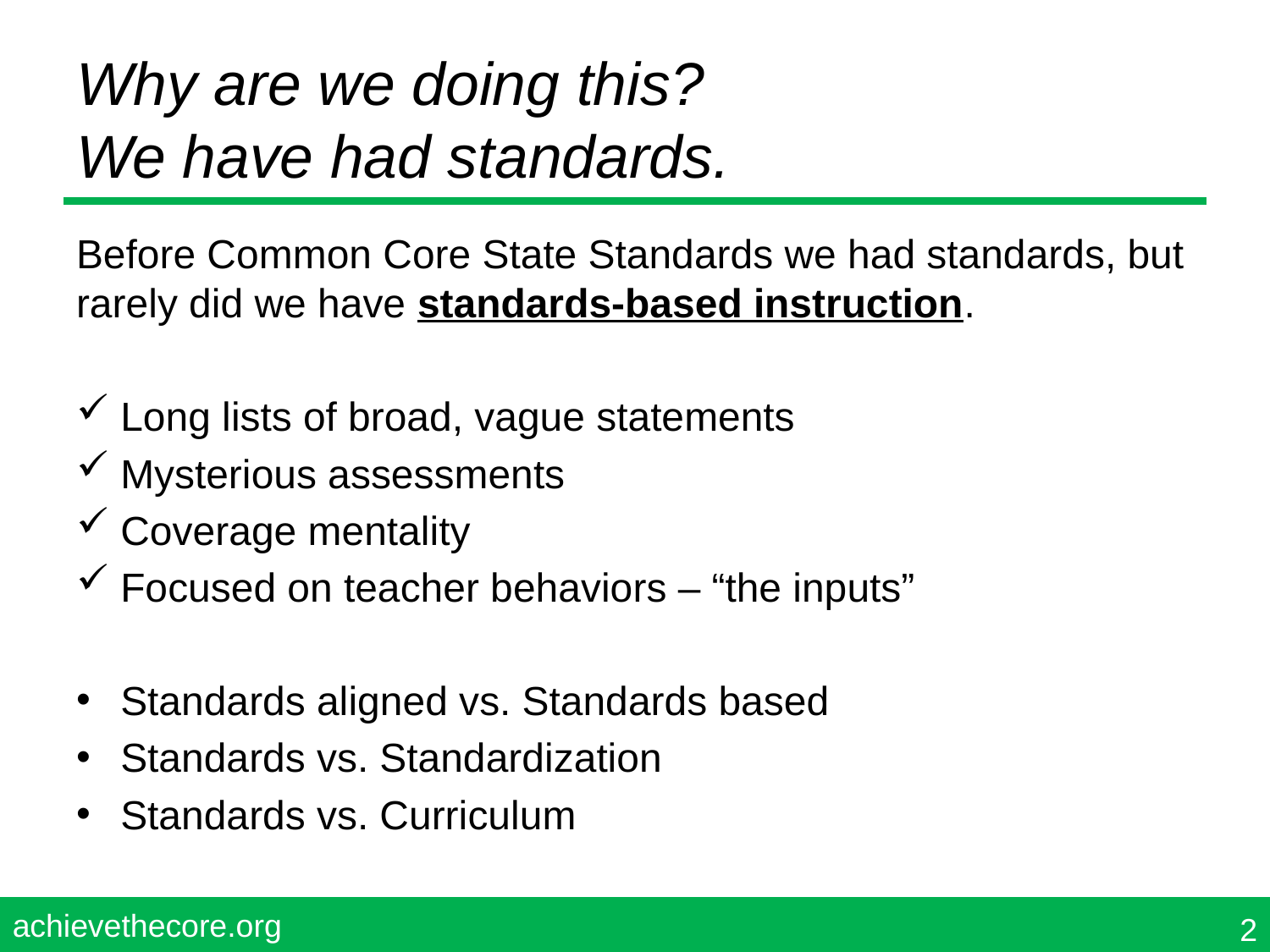

# Why are we doing this? We have had standards.
Before Common Core State Standards we had standards, but rarely did we have standards-based instruction.

Long lists of broad, vague statements
Mysterious assessments
Coverage mentality
Focused on teacher behaviors – “the inputs”

Standards aligned vs. Standards based
Standards vs. Standardization
Standards vs. Curriculum

2